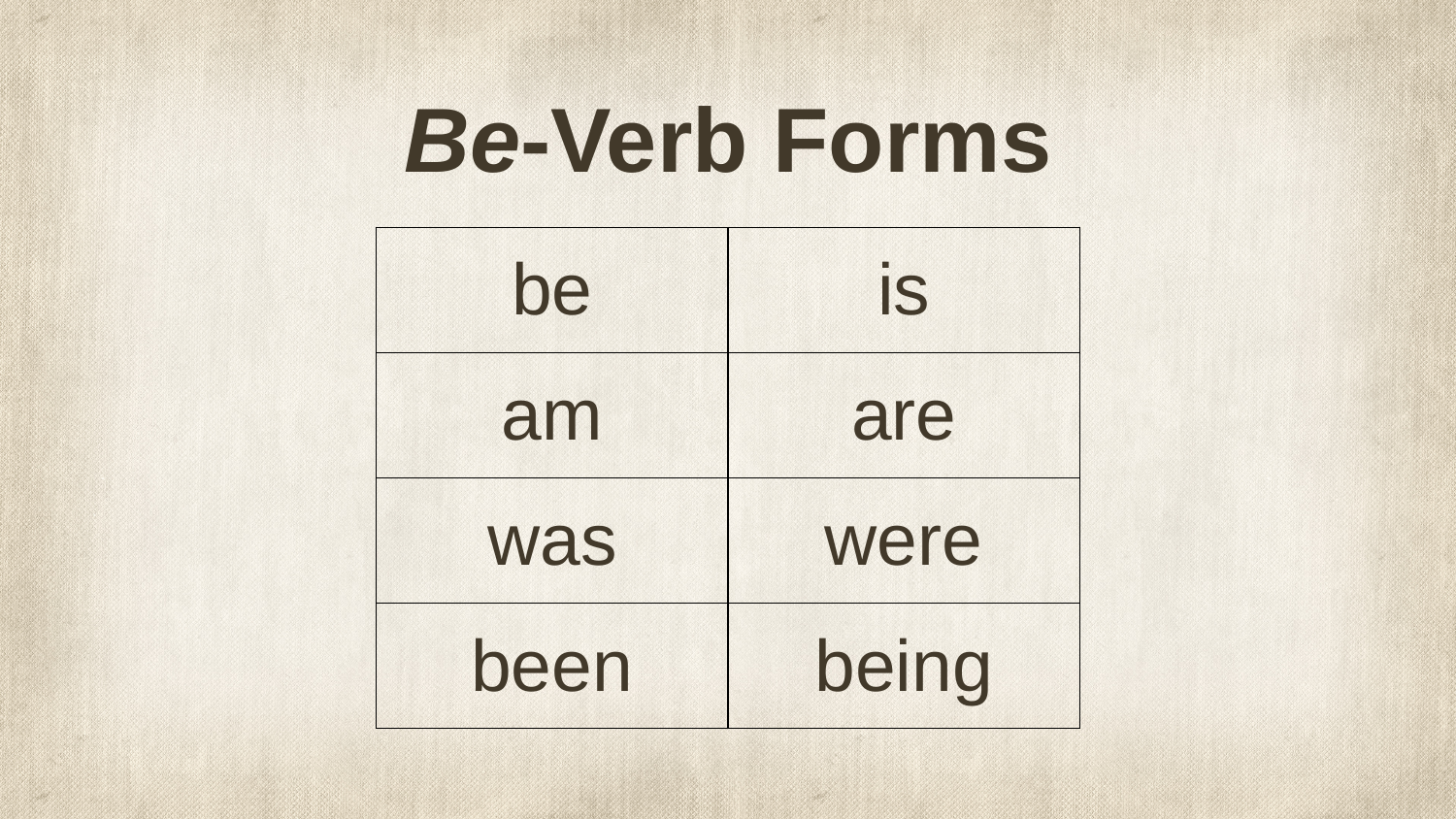

# Be-Verb Forms
| be | is |
| --- | --- |
| am | are |
| was | were |
| been | being |